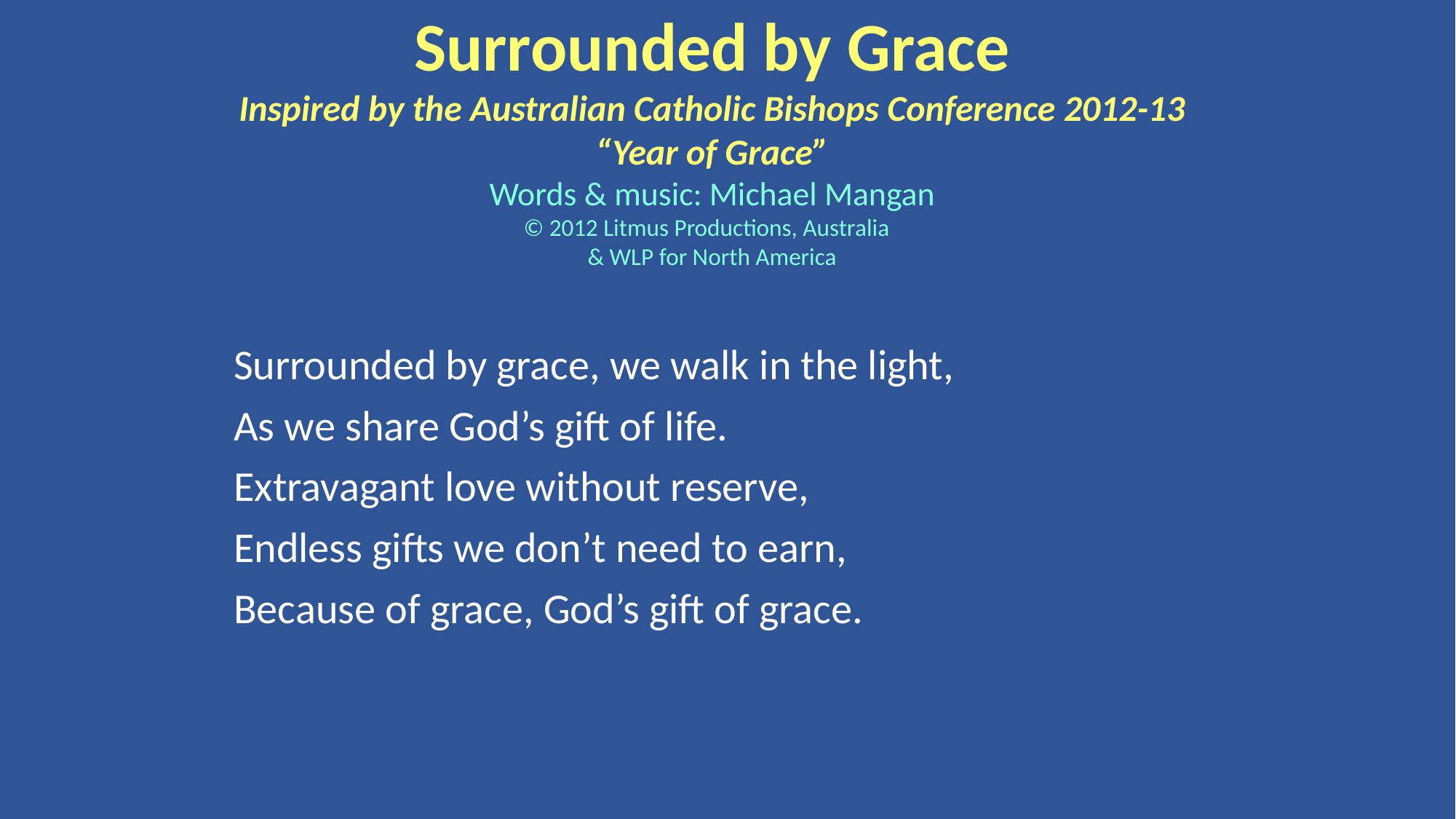

Surrounded by Grace
Inspired by the Australian Catholic Bishops Conference 2012-13 “Year of Grace”
Words & music: Michael Mangan
© 2012 Litmus Productions, Australia
& WLP for North America
Surrounded by grace, we walk in the light,
As we share God’s gift of life.
Extravagant love without reserve,
Endless gifts we don’t need to earn,
Because of grace, God’s gift of grace.